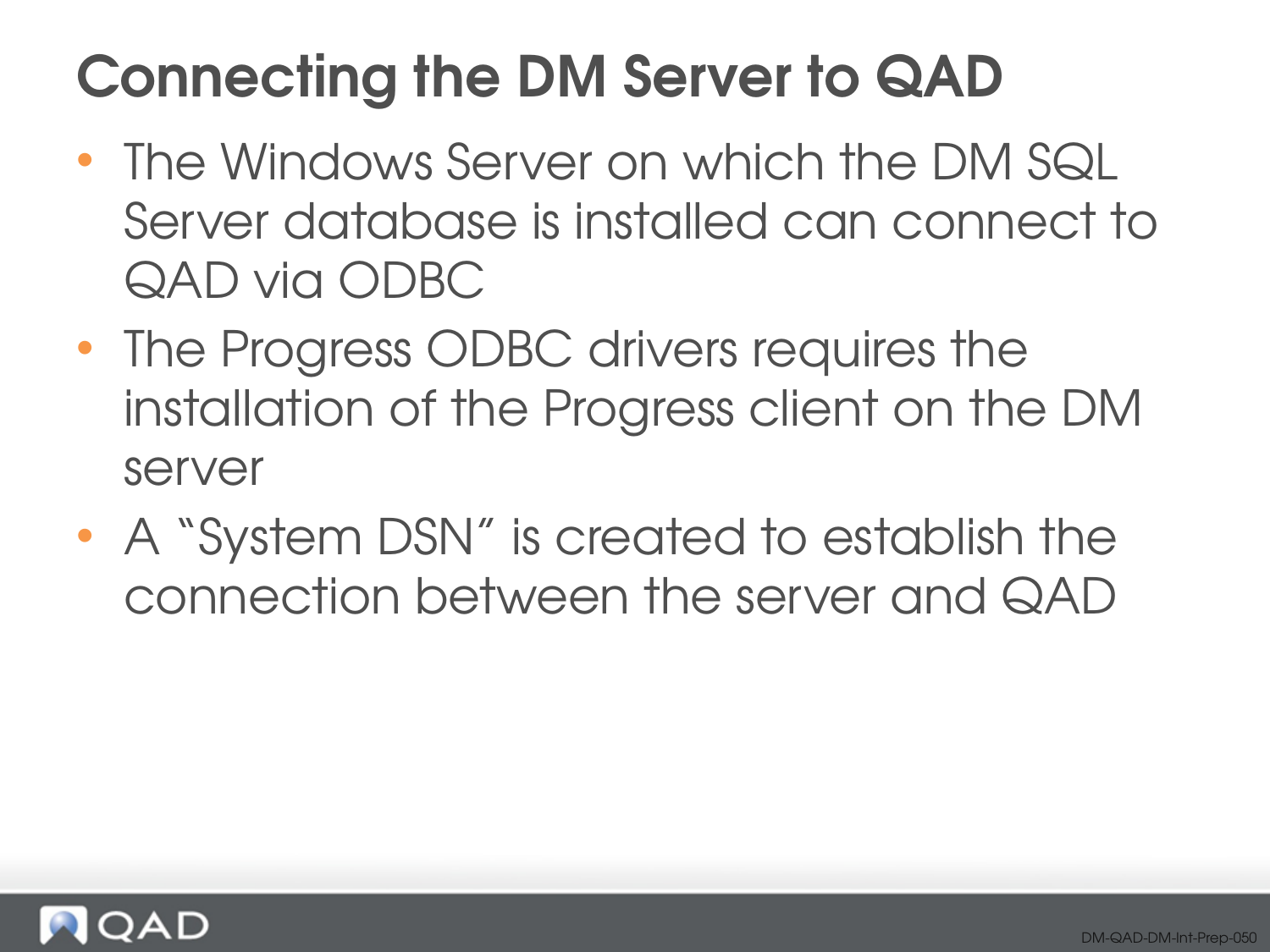

# Connecting the DM Server to QAD
The Windows Server on which the DM SQL Server database is installed can connect to QAD via ODBC
The Progress ODBC drivers requires the installation of the Progress client on the DM server
A “System DSN” is created to establish the connection between the server and QAD
DM-QAD-DM-Int-Prep-050